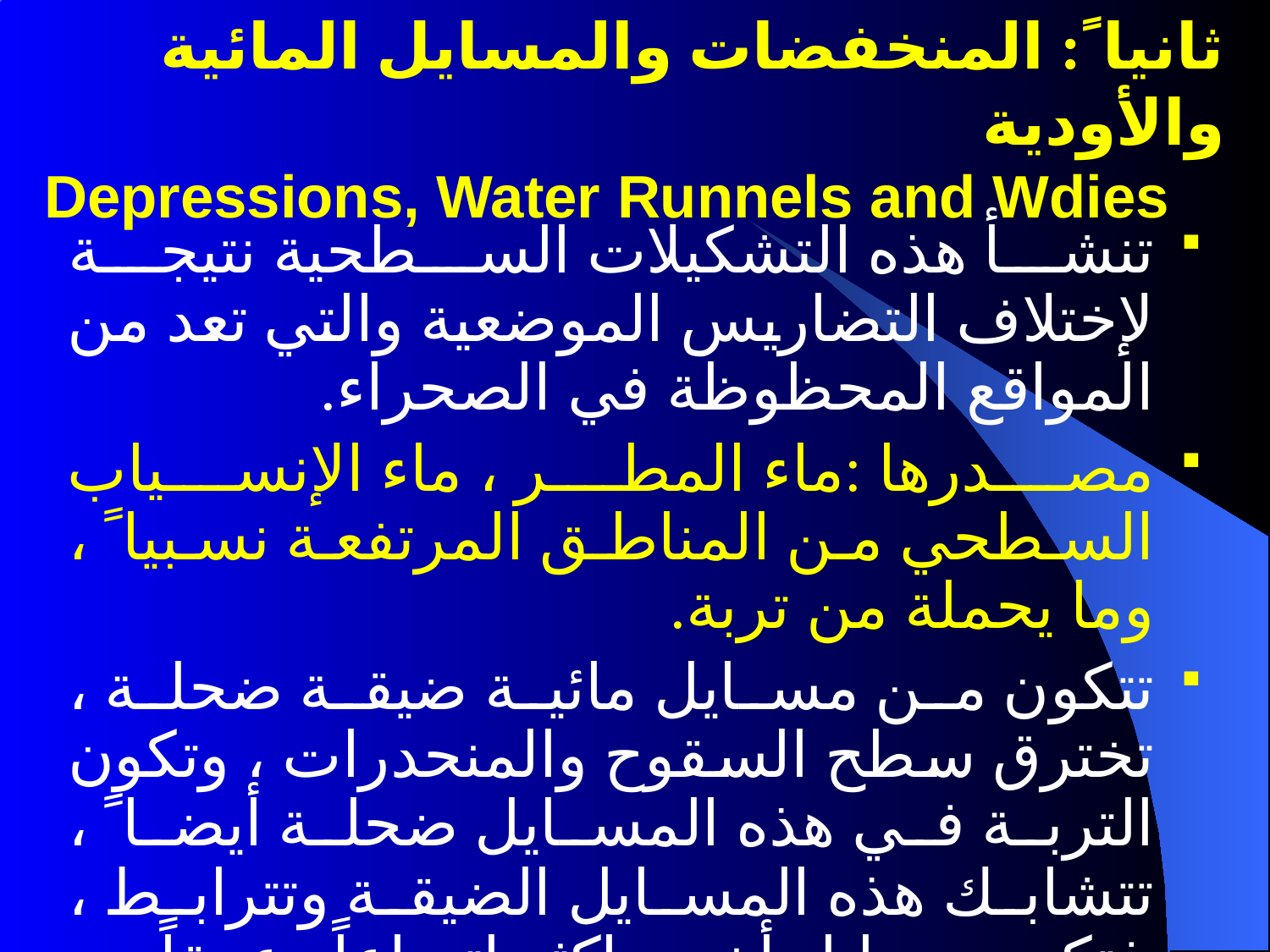

ثانيا ً: المنخفضات والمسايل المائية والأودية
Depressions, Water Runnels and Wdies
تنشأ هذه التشكيلات السطحية نتيجة لإختلاف التضاريس الموضعية والتي تعد من المواقع المحظوظة في الصحراء.
مصدرها :ماء المطر ، ماء الإنسياب السطحي من المناطق المرتفعة نسبيا ً ، وما يحملة من تربة.
تتكون من مسايل مائية ضيقة ضحلة ، تخترق سطح السقوح والمنحدرات ، وتكون التربة في هذه المسايل ضحلة أيضا ً ، تتشابك هذه المسايل الضيقة وتترابط ، فتكون مسايل أخرى اكثر إتساعاً وعمقاً.